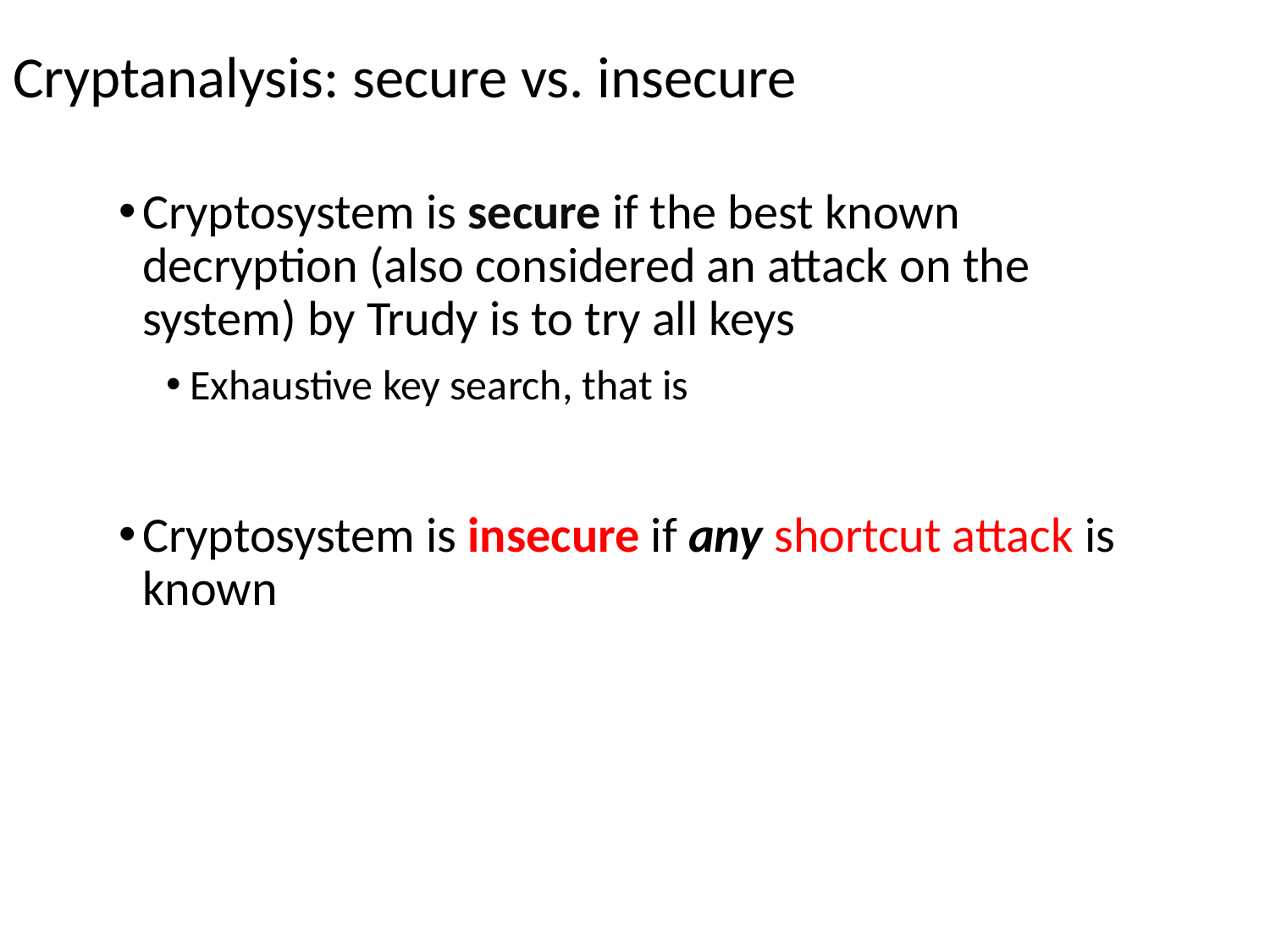

# Cryptanalysis: secure vs. insecure
Cryptosystem is secure if the best known decryption (also considered an attack on the system) by Trudy is to try all keys
Exhaustive key search, that is

Cryptosystem is insecure if any shortcut attack is known